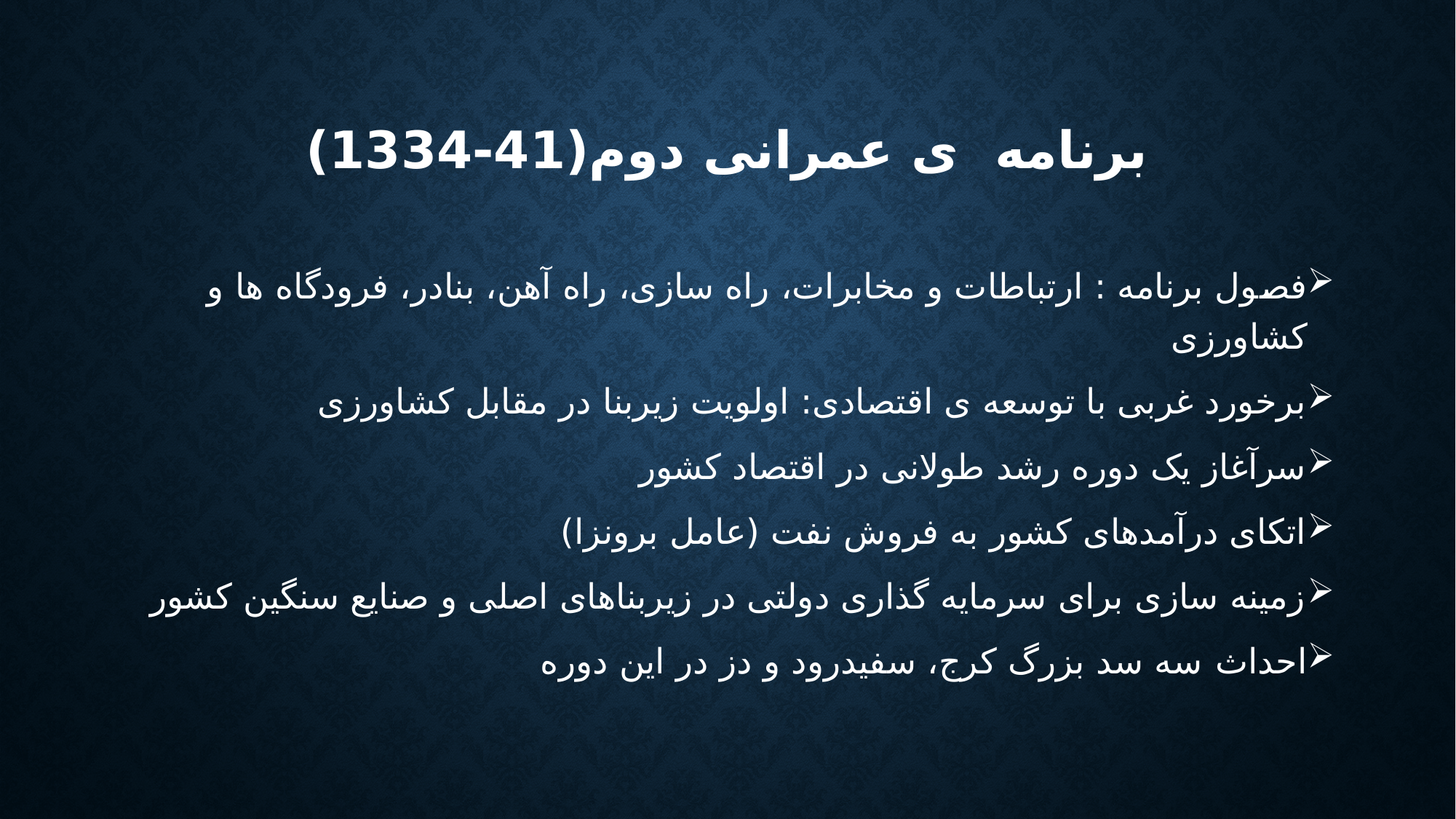

# برنامه  ی عمرانی دوم(41-1334)
فصول برنامه : ارتباطات و مخابرات، راه سازی، راه آهن، بنادر، فرودگاه ها و کشاورزی
برخورد غربی با توسعه ی اقتصادی: اولویت زیربنا در مقابل کشاورزی
سرآغاز یک دوره رشد طولانی در اقتصاد کشور
اتکای درآمدهای کشور به فروش نفت (عامل برونزا)
زمینه سازی برای سرمایه گذاری دولتی در زیربناهای اصلی و صنایع سنگین کشور
احداث سه سد بزرگ کرج، سفیدرود و دز در این دوره